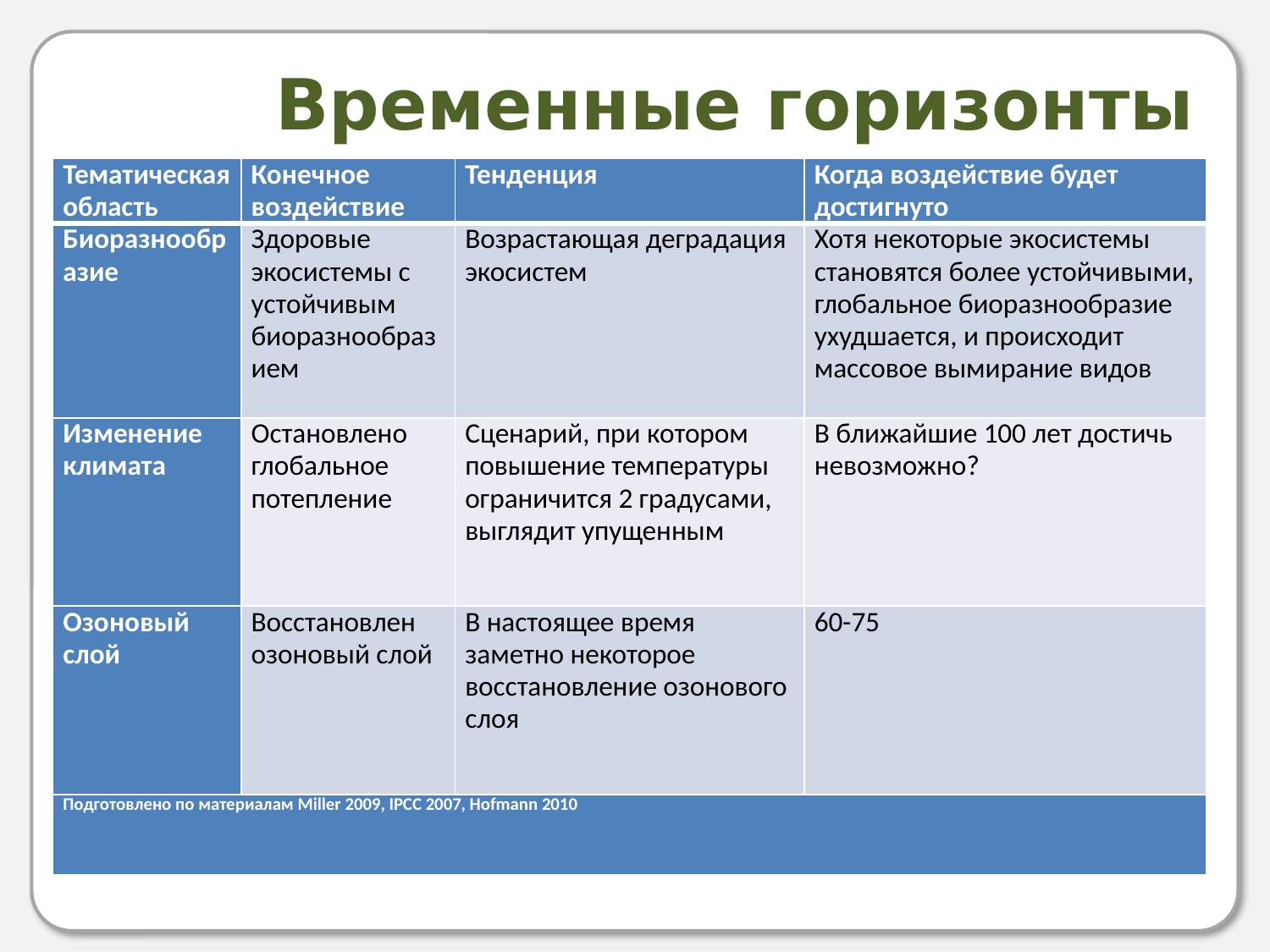

Временные горизонты
| Тематическая область | Конечное воздействие | Тенденция | Когда воздействие будет достигнуто |
| --- | --- | --- | --- |
| Биоразнообразие | Здоровые экосистемы с устойчивым биоразнообразием | Возрастающая деградация экосистем | Хотя некоторые экосистемы становятся более устойчивыми, глобальное биоразнообразие ухудшается, и происходит массовое вымирание видов |
| Изменение климата | Остановлено глобальное потепление | Сценарий, при котором повышение температуры ограничится 2 градусами, выглядит упущенным | В ближайшие 100 лет достичь невозможно? |
| Озоновый слой | Восстановлен озоновый слой | В настоящее время заметно некоторое восстановление озонового слоя | 60-75 |
| Подготовлено по материалам Miller 2009, IPCC 2007, Hofmann 2010 |  |  |  |